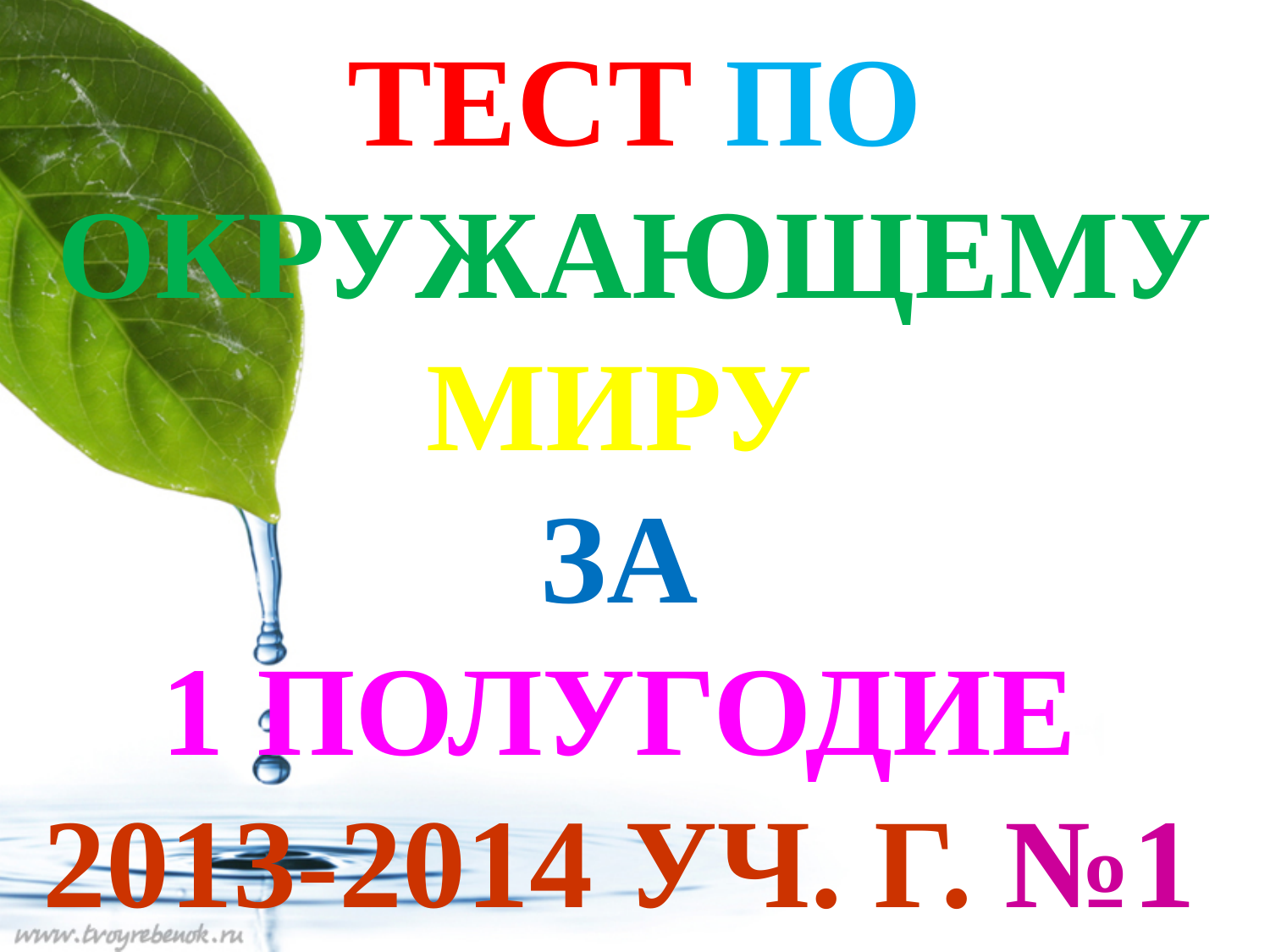

# Тест по окружающему миру за 1 полугодие 2013-2014 уч. г. №1